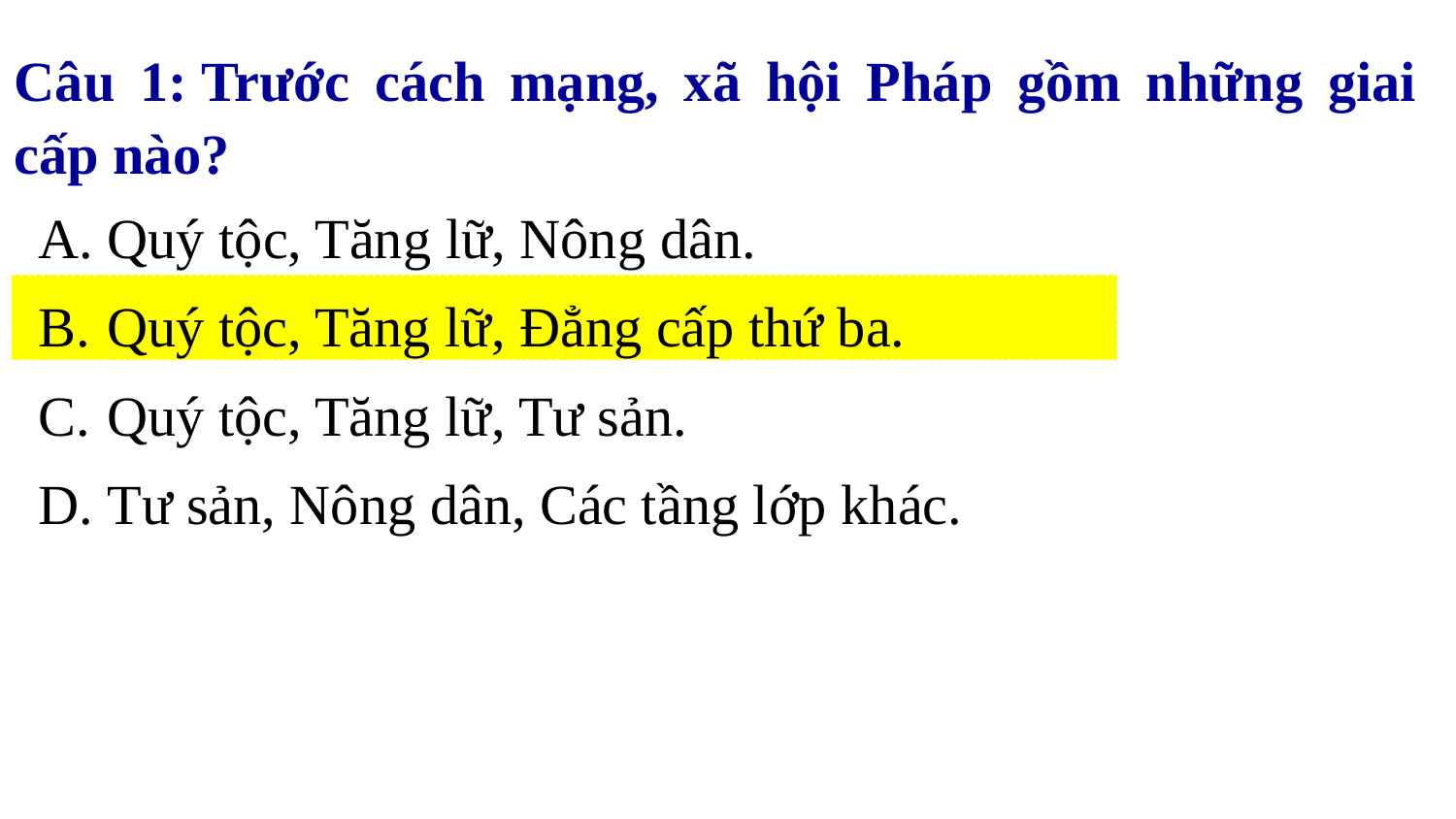

Câu 1: Trước cách mạng, xã hội Pháp gồm những giai cấp nào?
 Quý tộc, Tăng lữ, Nông dân.
 Quý tộc, Tăng lữ, Đẳng cấp thứ ba.
 Quý tộc, Tăng lữ, Tư sản.
 Tư sản, Nông dân, Các tầng lớp khác.